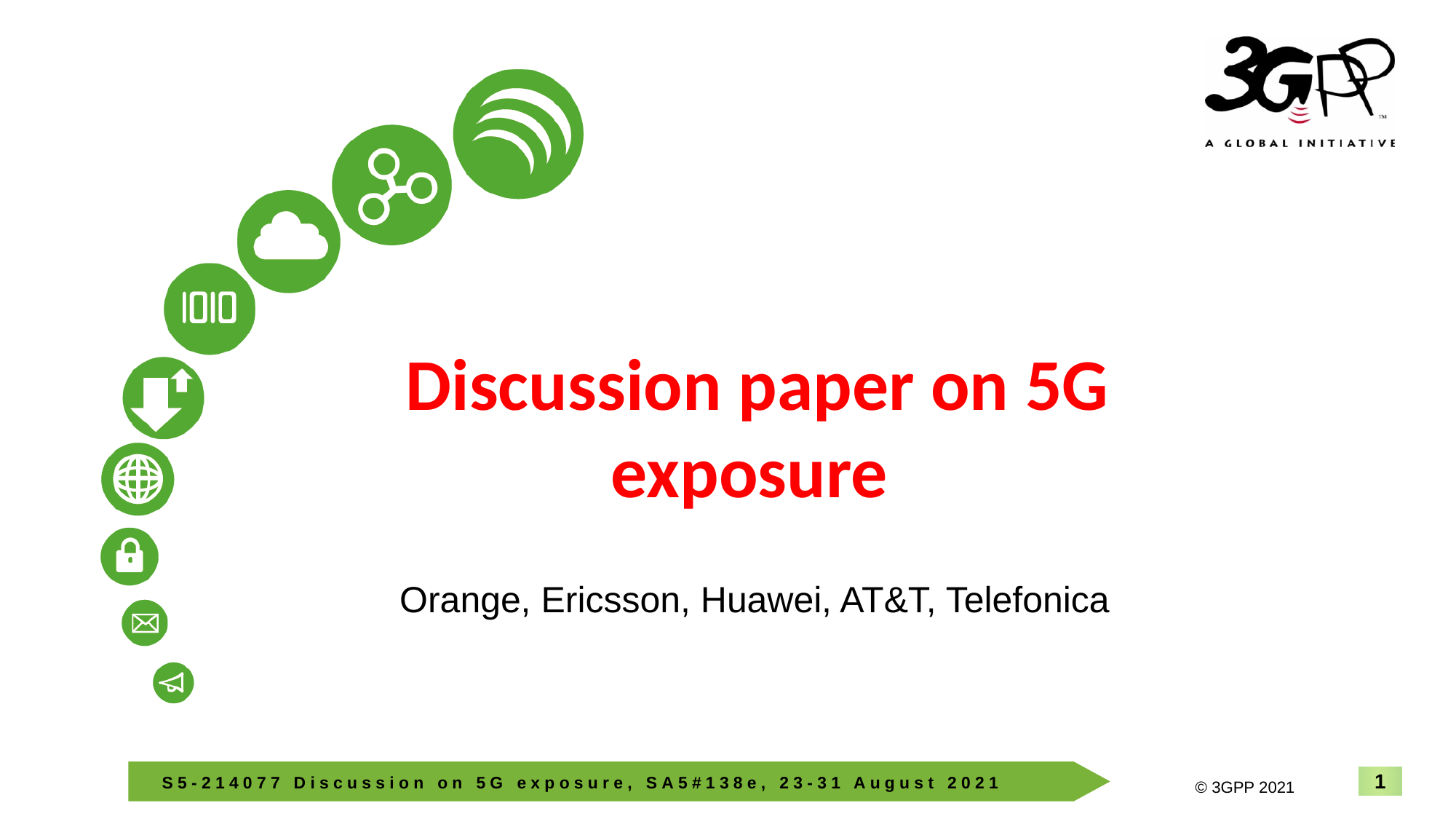

# Discussion paper on 5G exposure
Orange, Ericsson, Huawei, AT&T, Telefonica